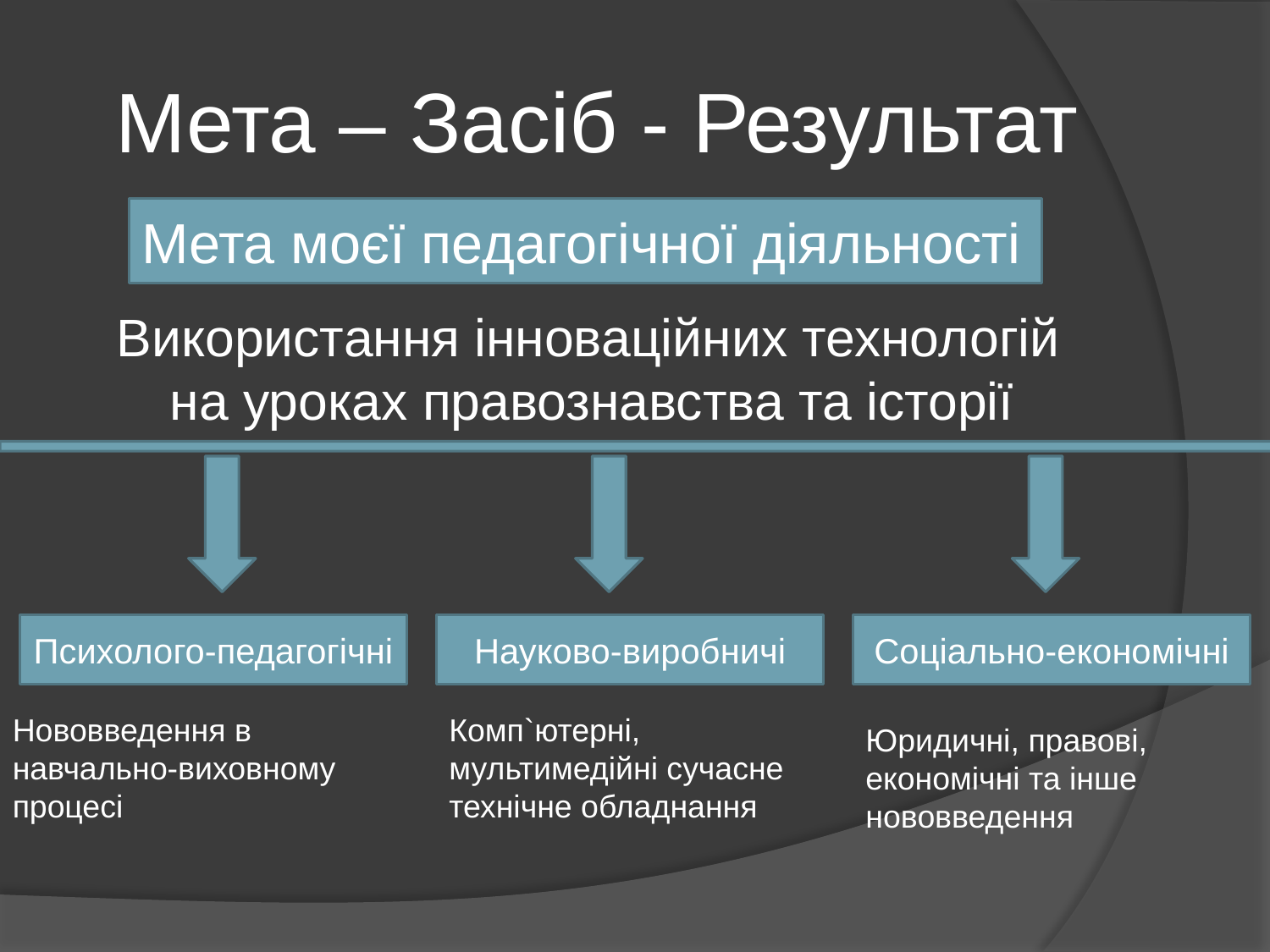

# Мета – Засіб - Результат
Мета моєї педагогічної діяльності
Використання інноваційних технологій на уроках правознавства та історії

Психолого-педагогічні
Науково-виробничі
Соціально-економічні
Нововведення в
навчально-виховному процесі
Комп`ютерні, мультимедійні сучасне технічне обладнання
Юридичні, правові, економічні та інше нововведення